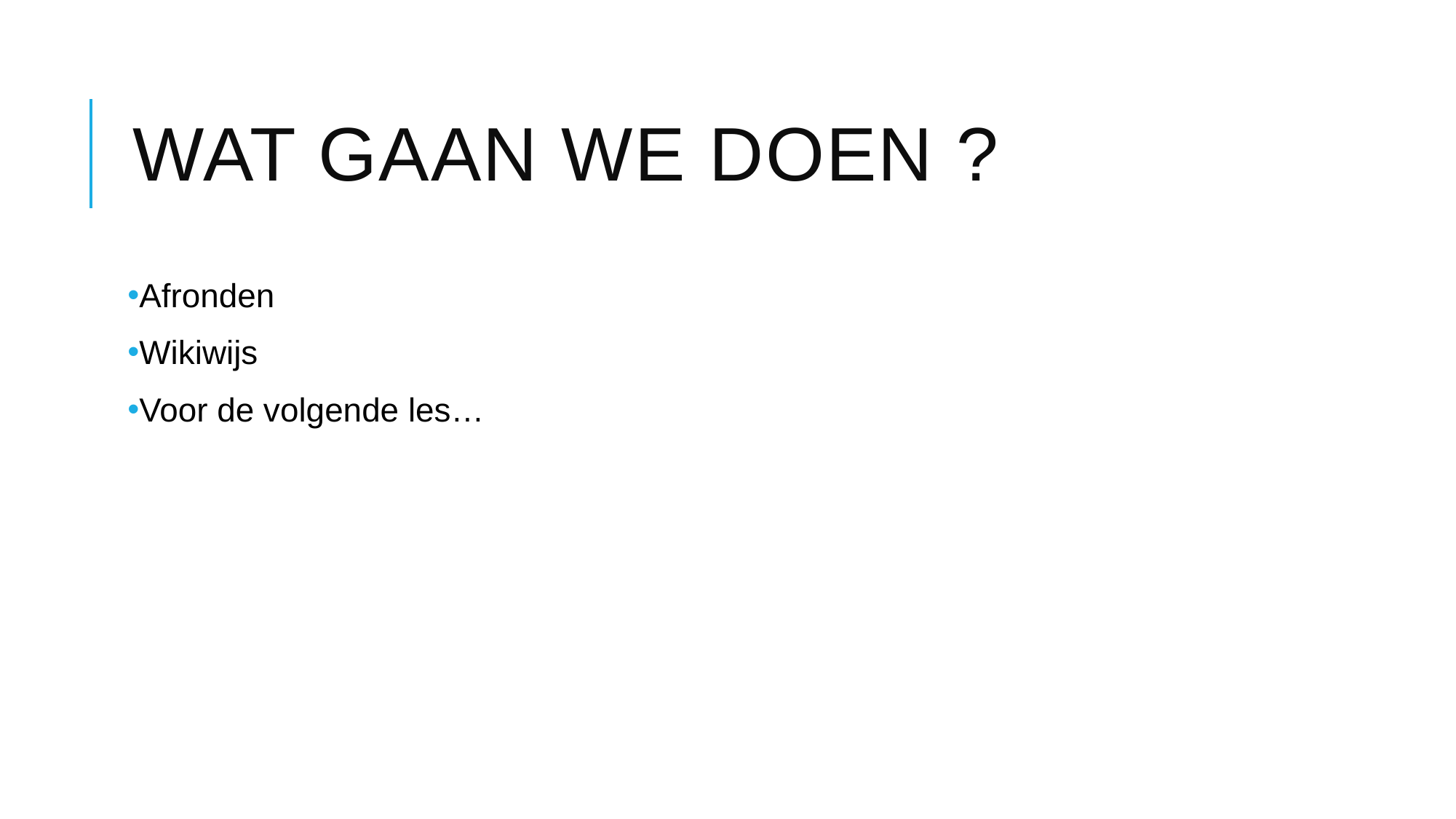

# Wat gaan we doen ?
Afronden
Wikiwijs
Voor de volgende les…